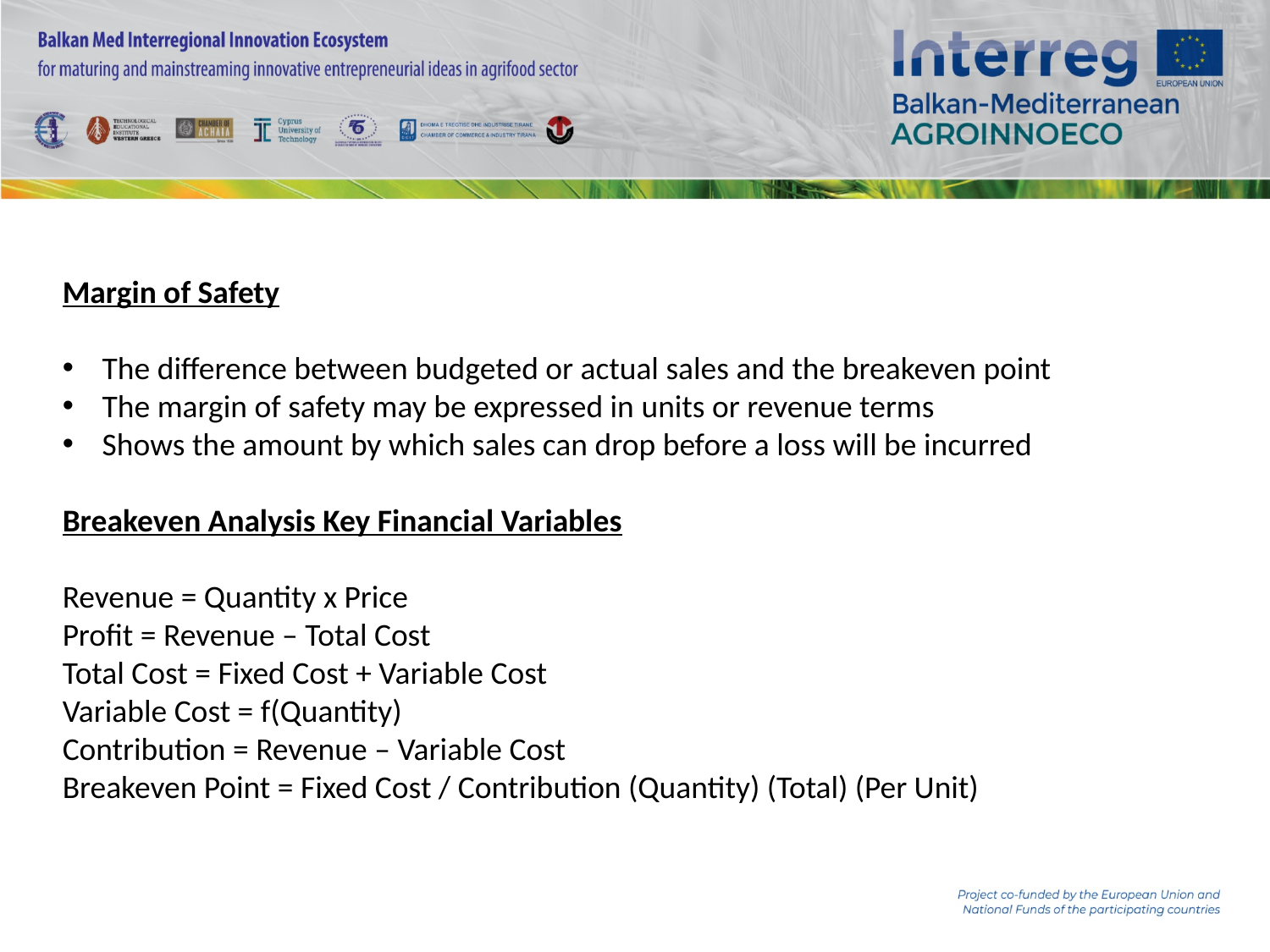

Margin of Safety

The difference between budgeted or actual sales and the breakeven point
The margin of safety may be expressed in units or revenue terms
Shows the amount by which sales can drop before a loss will be incurred

Breakeven Analysis Key Financial Variables

Revenue = Quantity x Price
Profit = Revenue – Total Cost
Total Cost = Fixed Cost + Variable Cost
Variable Cost = f(Quantity)
Contribution = Revenue – Variable Cost
Breakeven Point = Fixed Cost / Contribution (Quantity) (Total) (Per Unit)